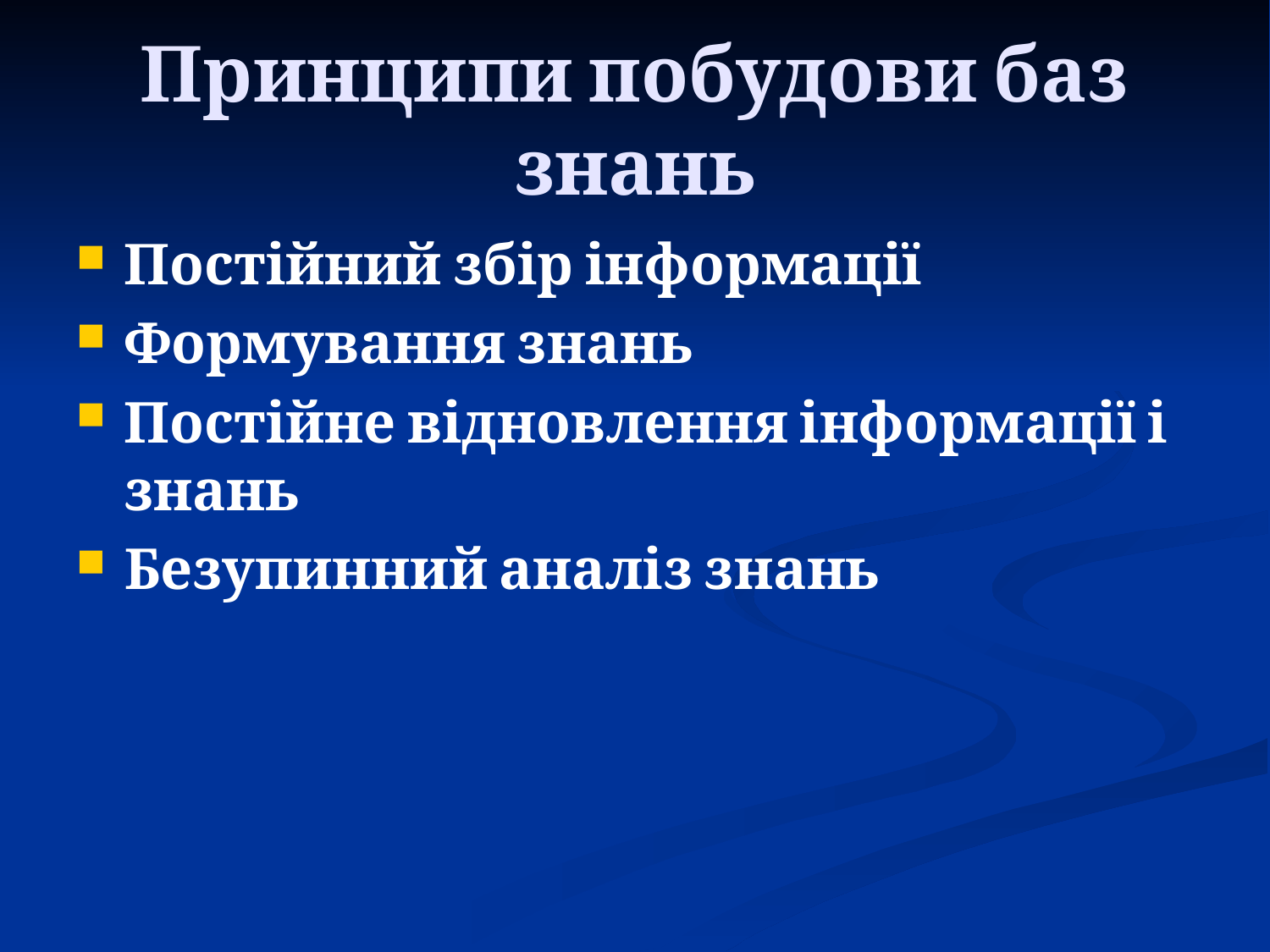

# Принципи побудови баз знань
Постійний збір інформації
Формування знань
Постійне відновлення інформації і знань
Безупинний аналіз знань